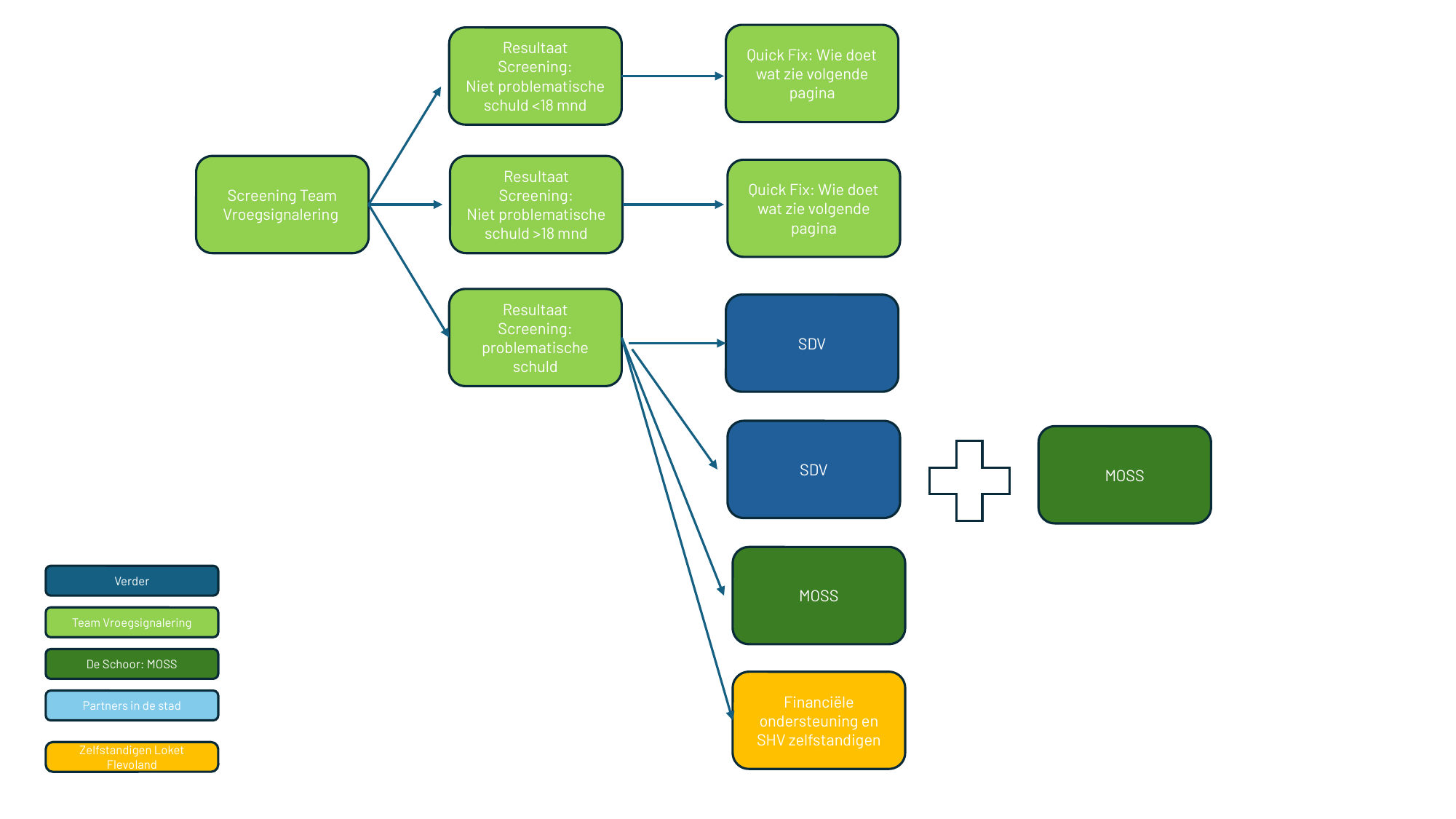

Quick Fix: Wie doet wat zie volgende pagina
Resultaat Screening:
Niet problematische schuld <18 mnd
Screening Team Vroegsignalering
Resultaat Screening:
Niet problematische schuld >18 mnd
Quick Fix: Wie doet wat zie volgende pagina
Resultaat Screening: problematische schuld
SDV
SDV

MOSS
MOSS
Verder
Team Vroegsignalering
De Schoor: MOSS
Financiële ondersteuning en SHV zelfstandigen
Partners in de stad
Zelfstandigen Loket Flevoland